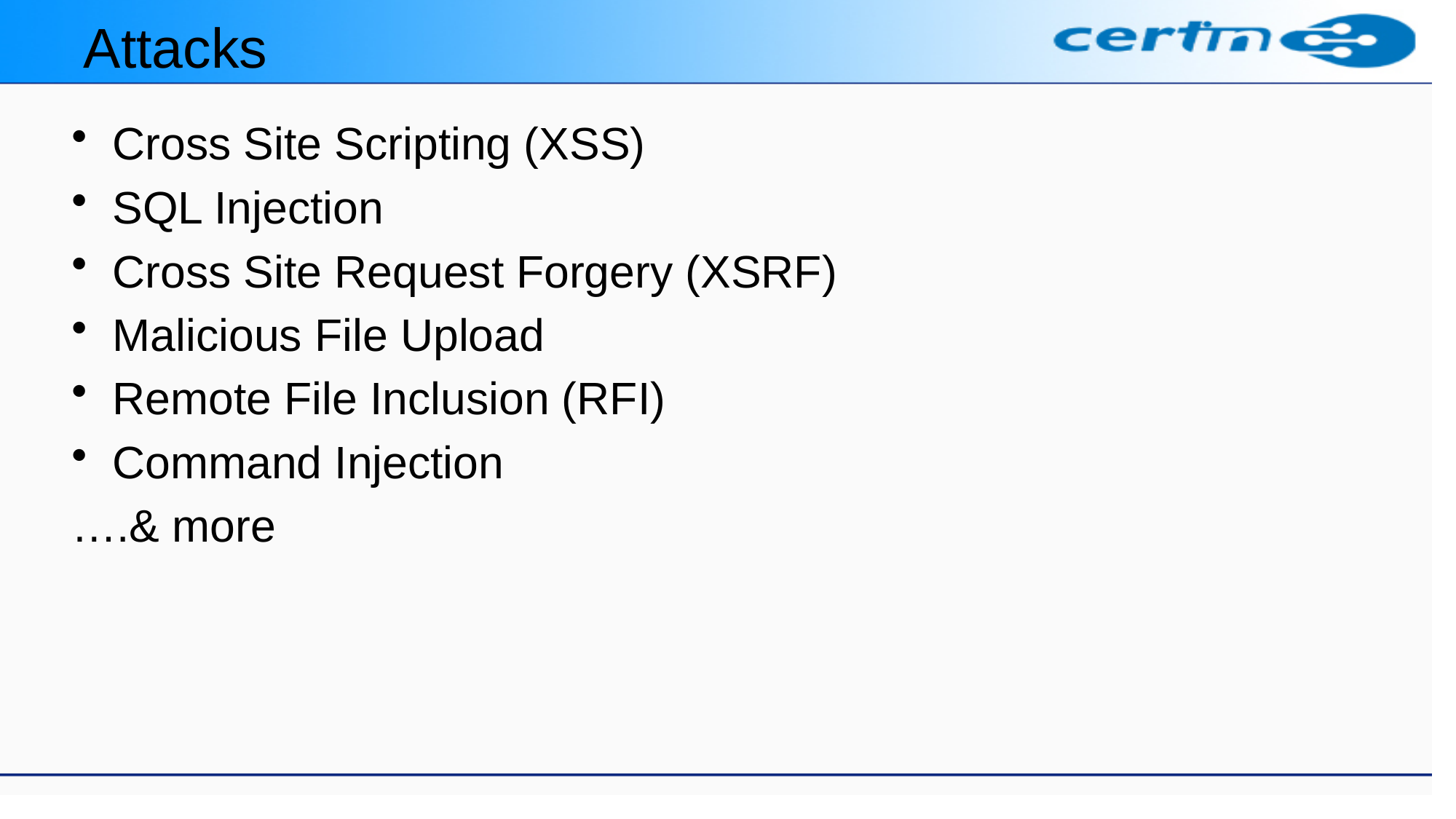

# Attacks
Cross Site Scripting (XSS)
SQL Injection
Cross Site Request Forgery (XSRF)
Malicious File Upload
Remote File Inclusion (RFI)
Command Injection
….& more